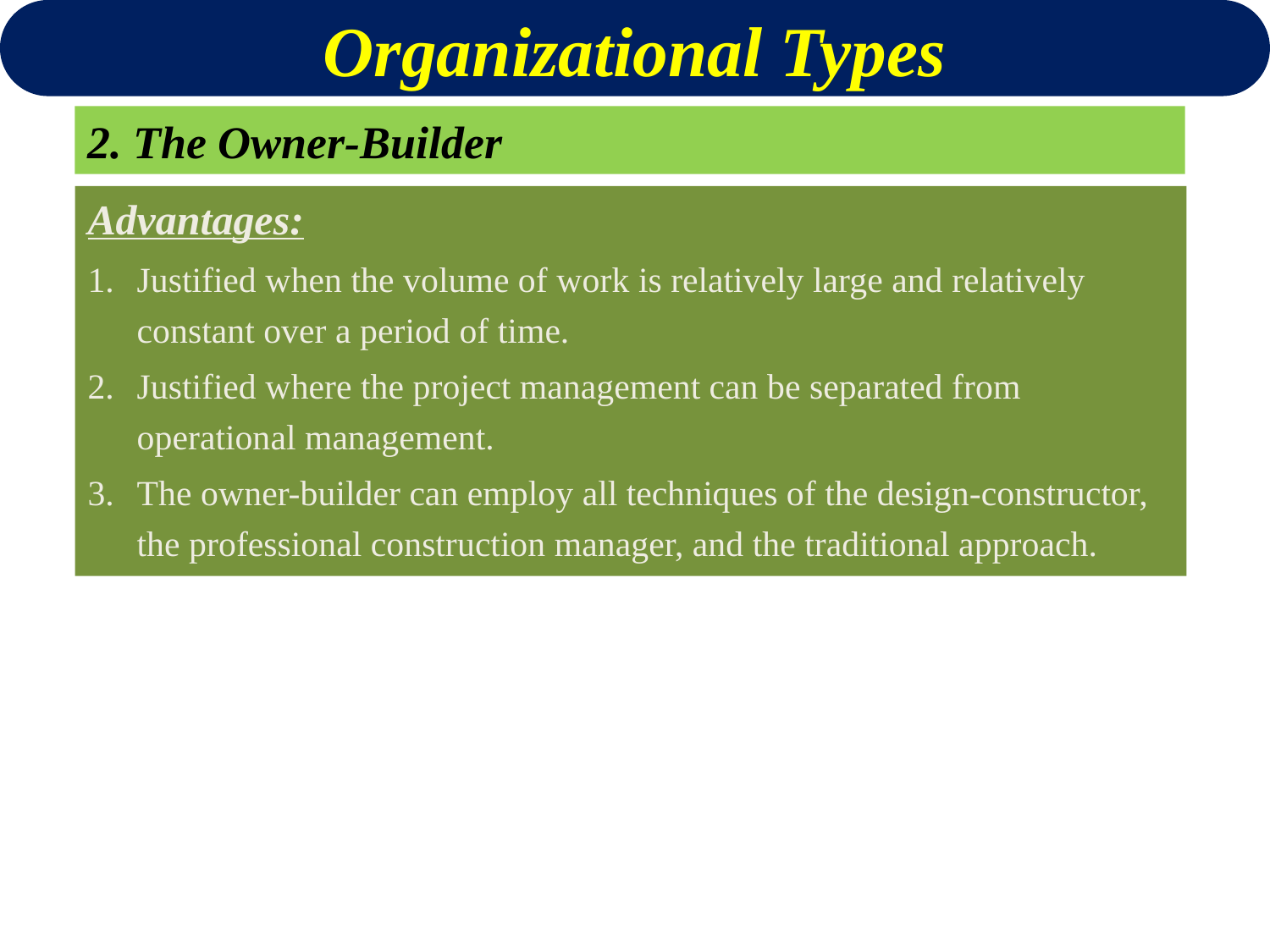

Organizational Types
2. The Owner-Builder
Advantages:
Justified when the volume of work is relatively large and relatively constant over a period of time.
Justified where the project management can be separated from operational management.
The owner-builder can employ all techniques of the design-constructor, the professional construction manager, and the traditional approach.